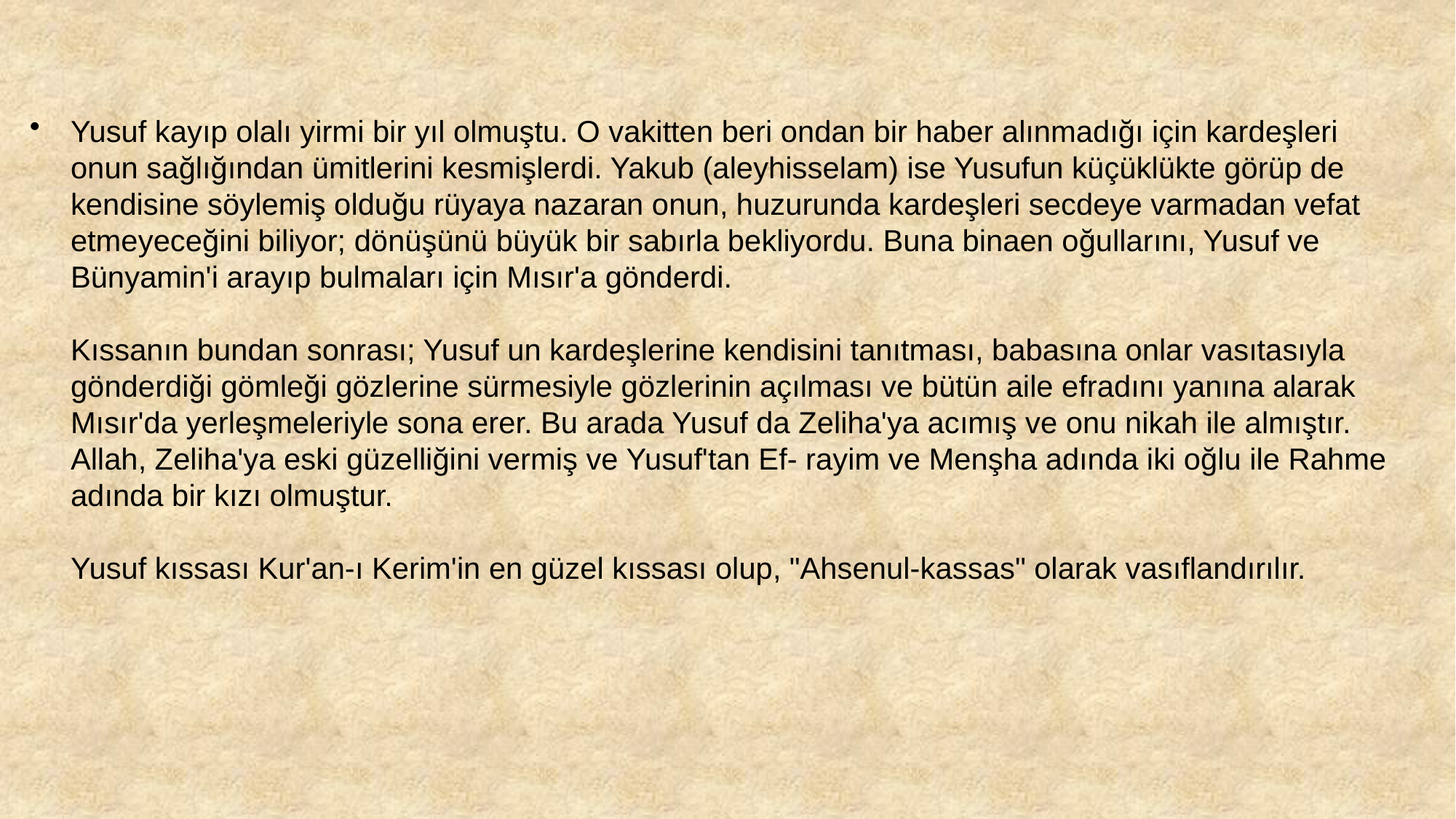

Yusuf kayıp olalı yirmi bir yıl olmuştu. O vakitten beri ondan bir haber alınmadığı için kardeşleri onun sağlığından ümitlerini kesmişlerdi. Yakub (aleyhisselam) ise Yusufun küçüklükte görüp de kendisine söylemiş olduğu rüyaya nazaran onun, huzurunda kardeşleri secdeye varmadan vefat etmeyeceğini biliyor; dönüşünü büyük bir sabırla bekliyordu. Buna binaen oğullarını, Yusuf ve Bünyamin'i arayıp bulmaları için Mısır'a gönderdi.
Kıssanın bundan sonrası; Yusuf un kardeşlerine kendisini tanıtması, babasına onlar vasıtasıyla gönderdiği gömleği gözlerine sürmesiyle gözlerinin açılması ve bütün aile efradını yanına alarak Mısır'da yerleşmeleriyle sona erer. Bu arada Yusuf da Zeliha'ya acımış ve onu nikah ile almıştır. Allah, Zeliha'ya eski güzelliğini vermiş ve Yusuf'tan Ef- rayim ve Menşha adında iki oğlu ile Rahme adında bir kızı olmuştur.
Yusuf kıssası Kur'an-ı Kerim'in en güzel kıssası olup, "Ahsenul-kassas" olarak vasıflandırılır.